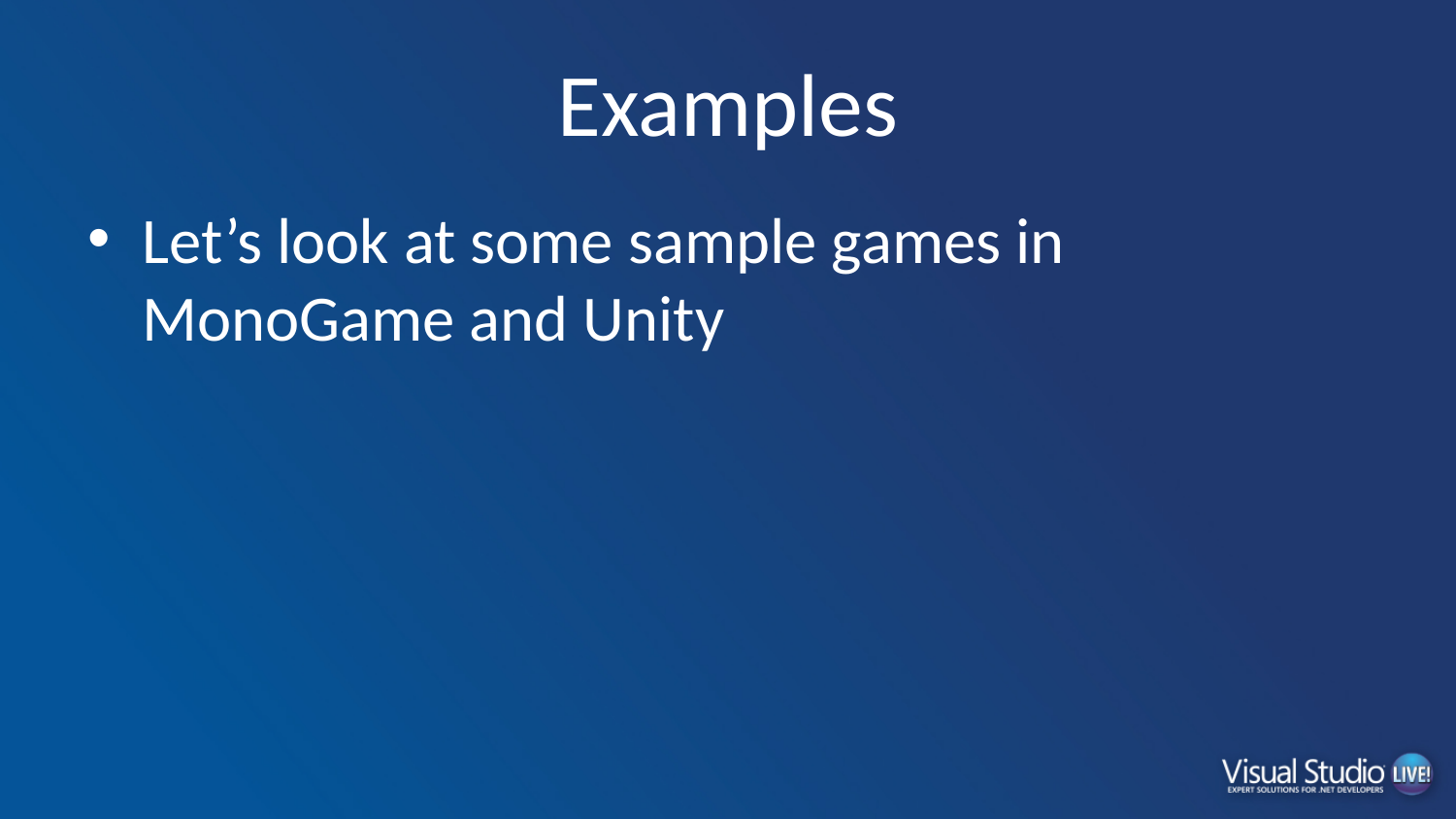

# Examples
Let’s look at some sample games in MonoGame and Unity